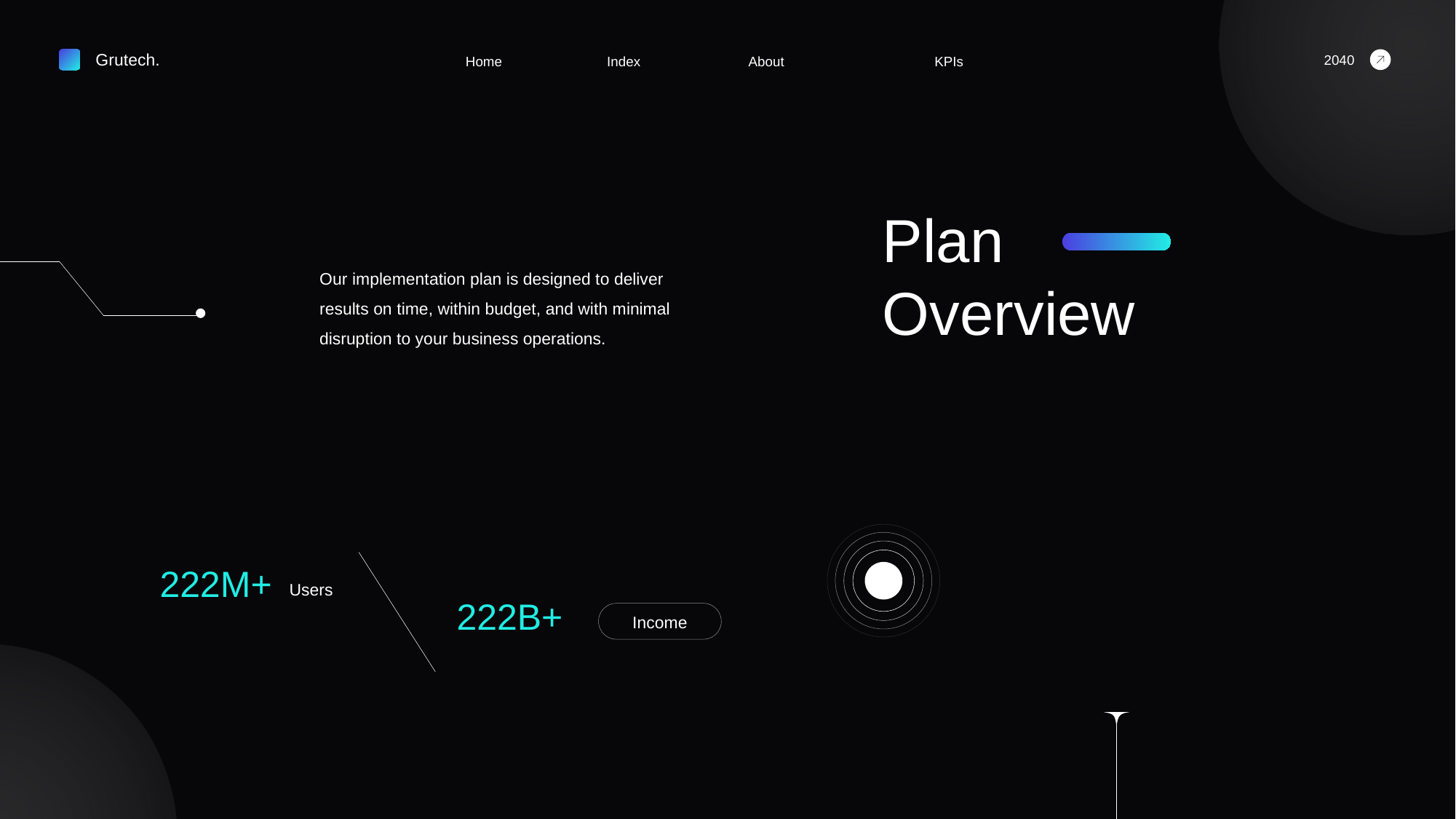

Grutech.
2040
About
Home
Index
KPIs

Plan
Overview

Our implementation plan is designed to deliver
results on time, within budget, and with minimal
disruption to your business operations.

222M+
Users
222B+
Income